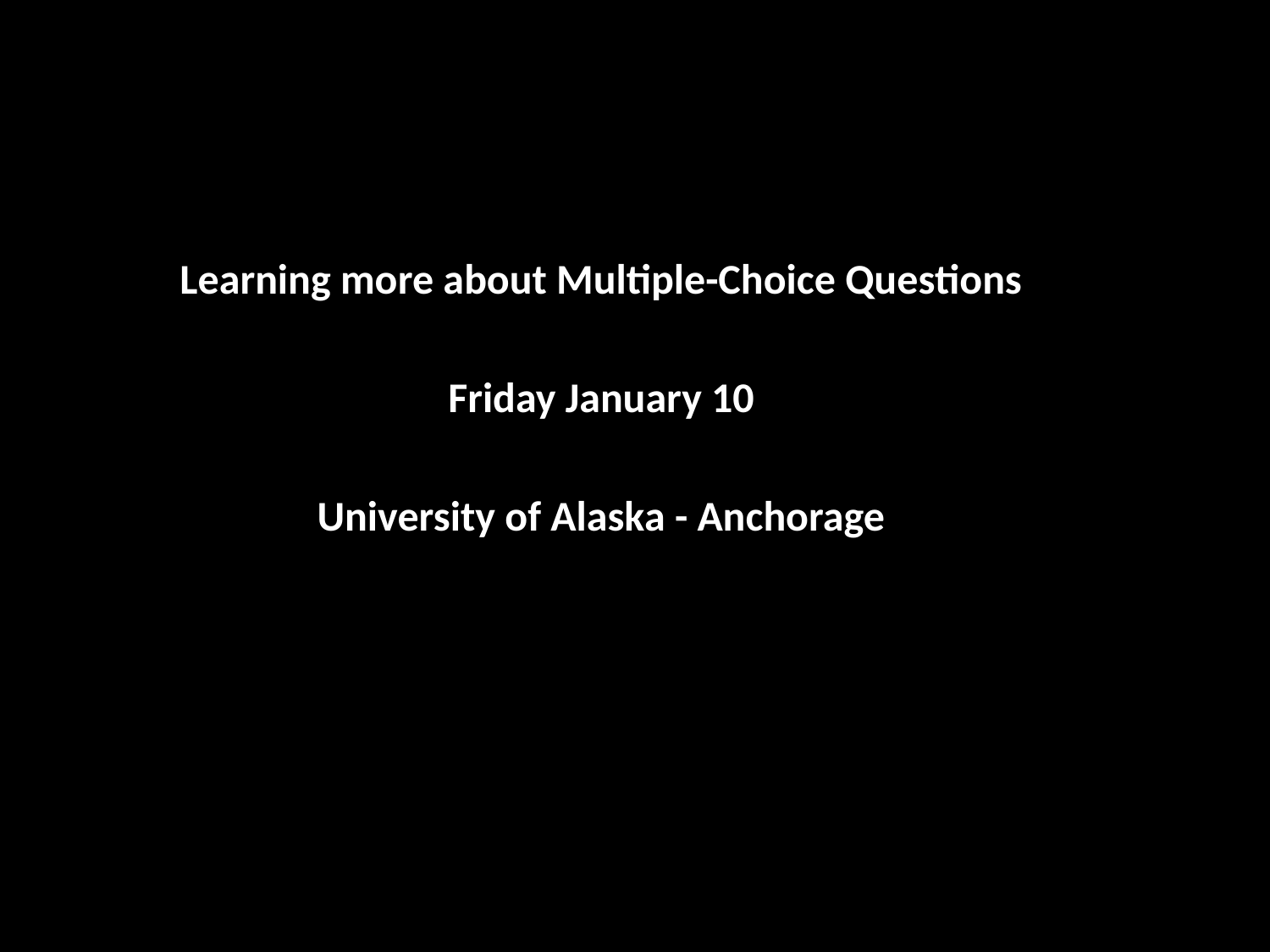

Learning more about Multiple-Choice Questions

Friday January 10

University of Alaska - Anchorage